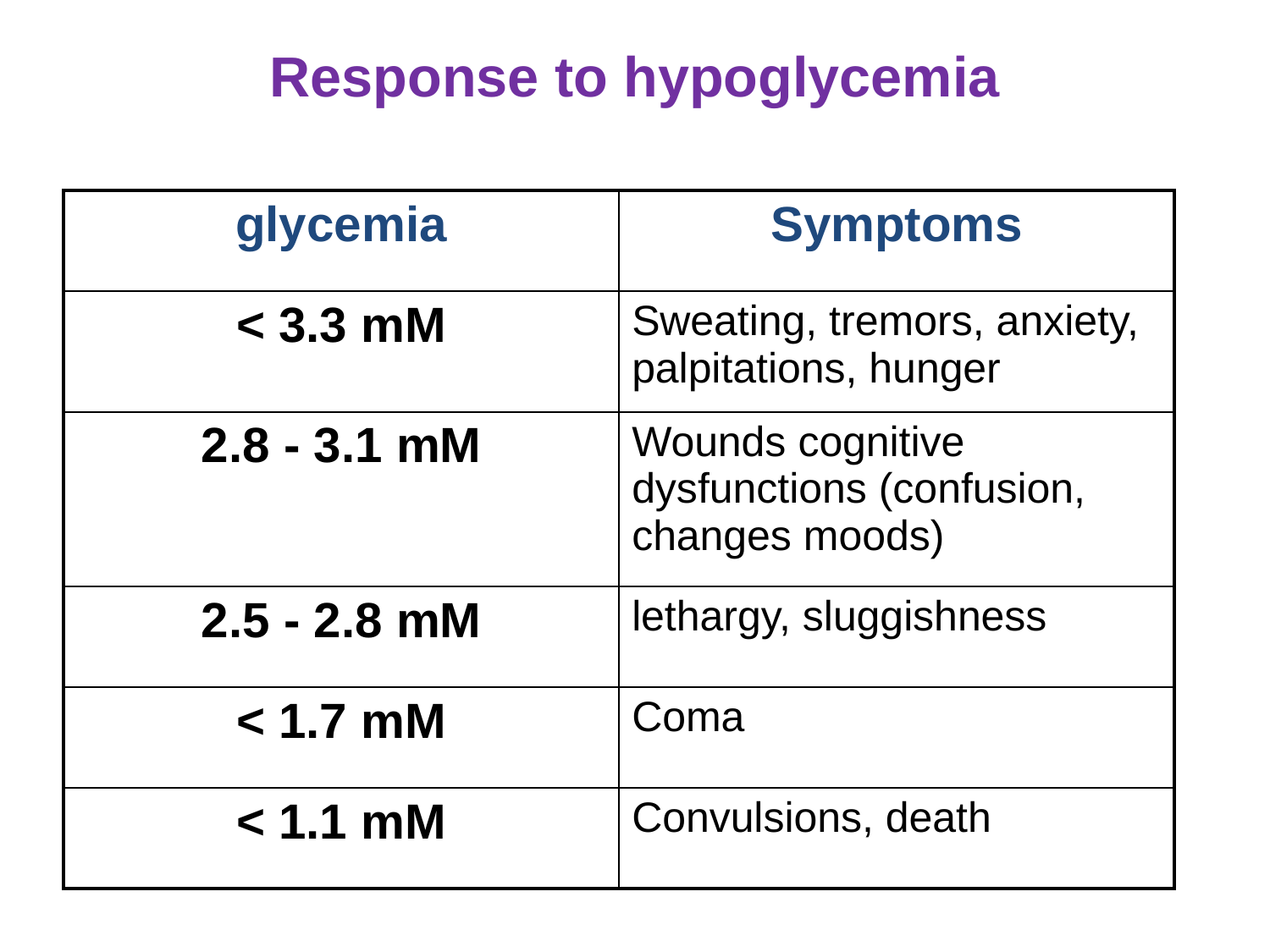

# Response to hypoglycemia
| glycemia | Symptoms |
| --- | --- |
| < 3.3 mM | Sweating, tremors, anxiety, palpitations, hunger |
| 2.8 - 3.1 mM | Wounds cognitive dysfunctions (confusion, changes moods) |
| 2.5 - 2.8 mM | lethargy, sluggishness |
| < 1.7 mM | Coma |
| < 1.1 mM | Convulsions, death |